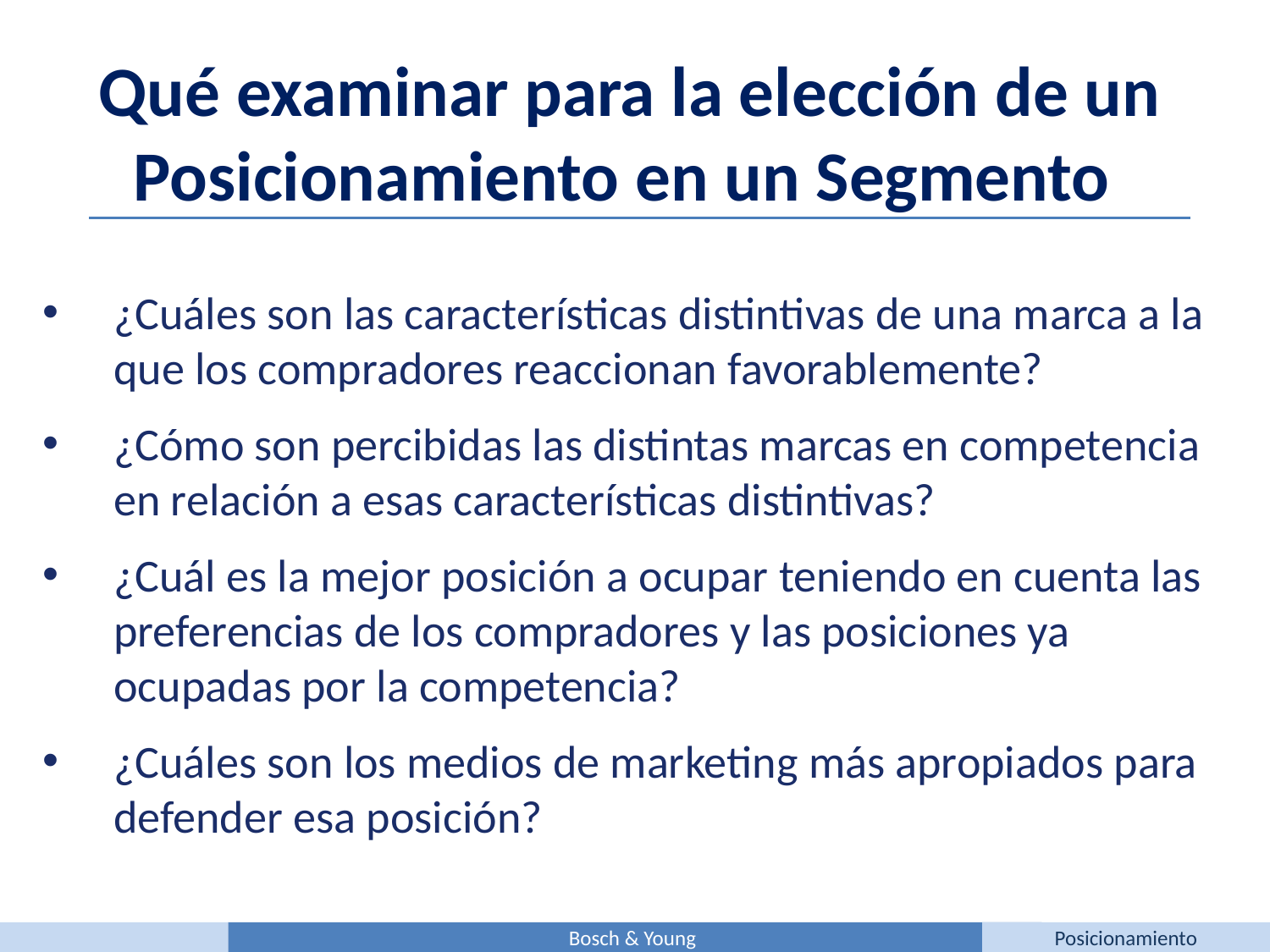

Qué examinar para la elección de un Posicionamiento en un Segmento
¿Cuáles son las características distintivas de una marca a la que los compradores reaccionan favorablemente?

¿Cómo son percibidas las distintas marcas en competencia en relación a esas características distintivas?

¿Cuál es la mejor posición a ocupar teniendo en cuenta las preferencias de los compradores y las posiciones ya ocupadas por la competencia?

¿Cuáles son los medios de marketing más apropiados para defender esa posición?

Bosch & Young
Posicionamiento